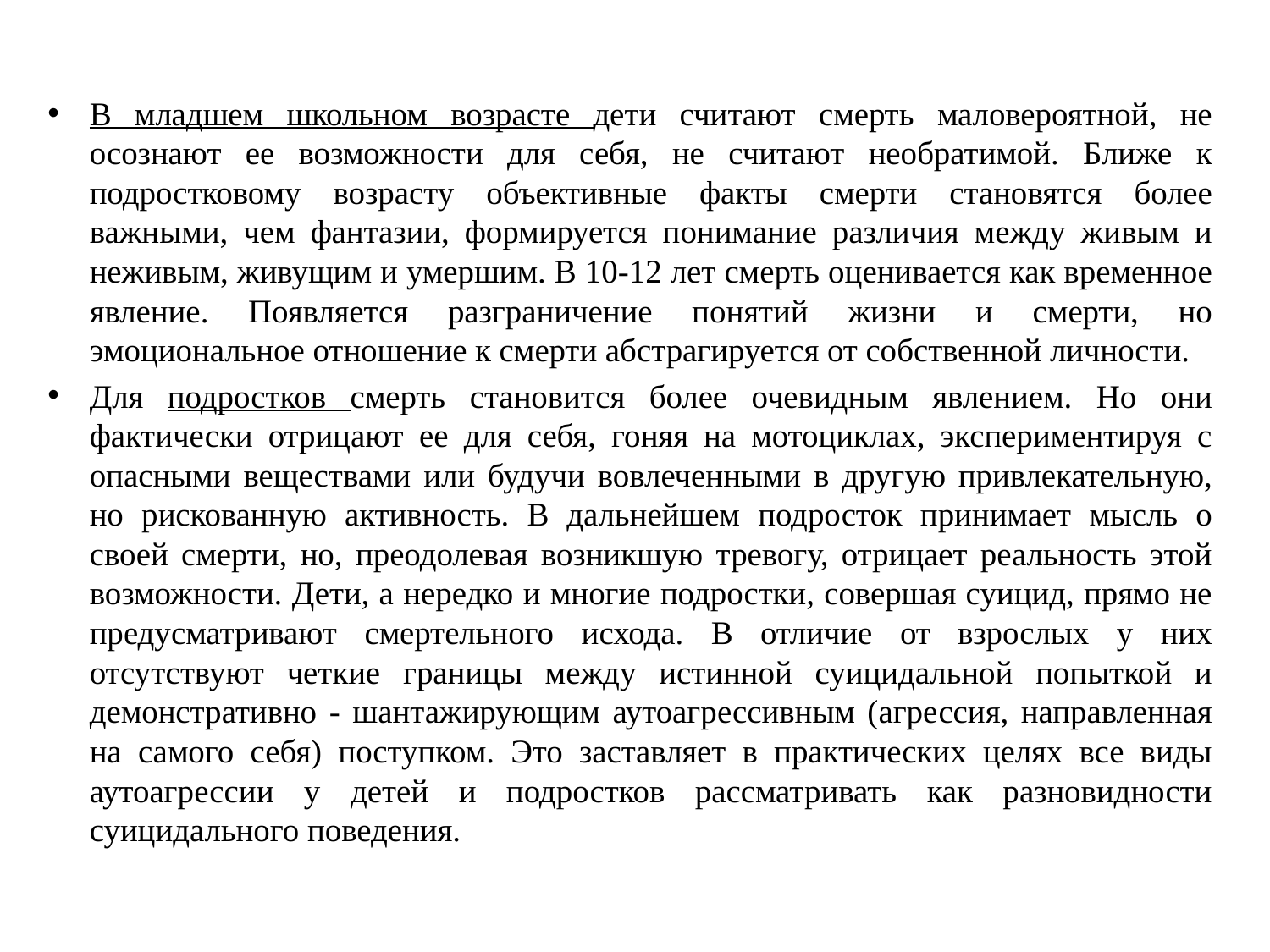

В младшем школьном возрасте дети считают смерть маловероятной, не осознают ее возможности для себя, не считают необратимой. Ближе к подростковому возрасту объективные факты смерти становятся более важными, чем фантазии, формируется понимание различия между живым и неживым, живущим и умершим. В 10-12 лет смерть оценивается как временное явление. Появляется разграничение понятий жизни и смерти, но эмоциональное отношение к смерти абстрагируется от собственной личности.
Для подростков смерть становится более очевидным явлением. Но они фактически отрицают ее для себя, гоняя на мотоциклах, экспериментируя с опасными веществами или будучи вовлеченными в другую привлекательную, но рискованную активность. В дальнейшем подросток принимает мысль о своей смерти, но, преодолевая возникшую тревогу, отрицает реальность этой возможности. Дети, а нередко и многие подростки, совершая суицид, прямо не предусматривают смертельного исхода. В отличие от взрослых у них отсутствуют четкие границы между истинной суицидальной попыткой и демонстративно - шантажирующим аутоагрессивным (агрессия, направленная на самого себя) поступком. Это заставляет в практических целях все виды аутоагрессии у детей и подростков рассматривать как разновидности суицидального поведения.